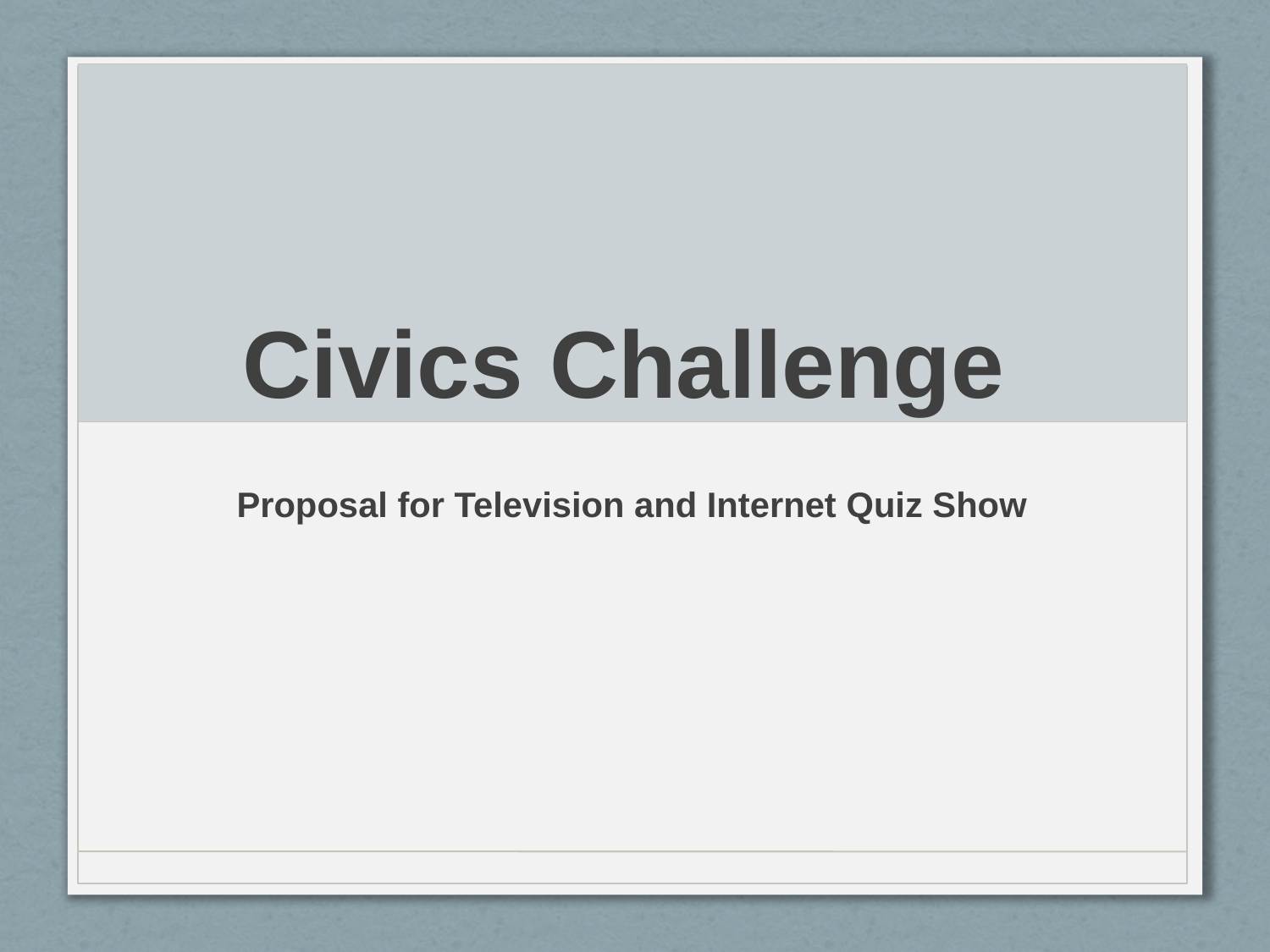

# Civics Challenge
Proposal for Television and Internet Quiz Show